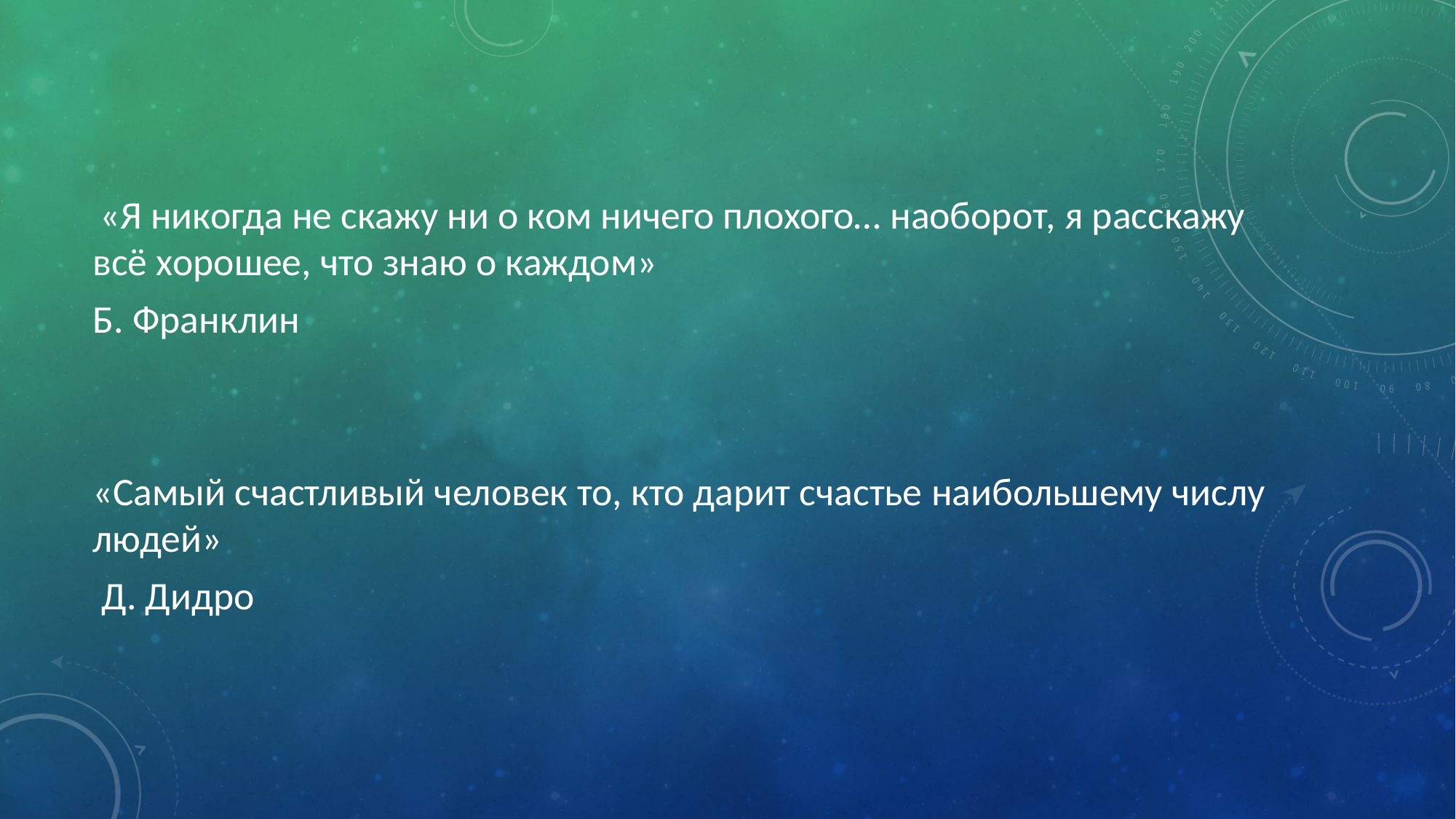

«Я никогда не скажу ни о ком ничего плохого… наоборот, я расскажу всё хорошее, что знаю о каждом»
Б. Франклин

«Самый счастливый человек то, кто дарит счастье наибольшему числу людей»
 Д. Дидро